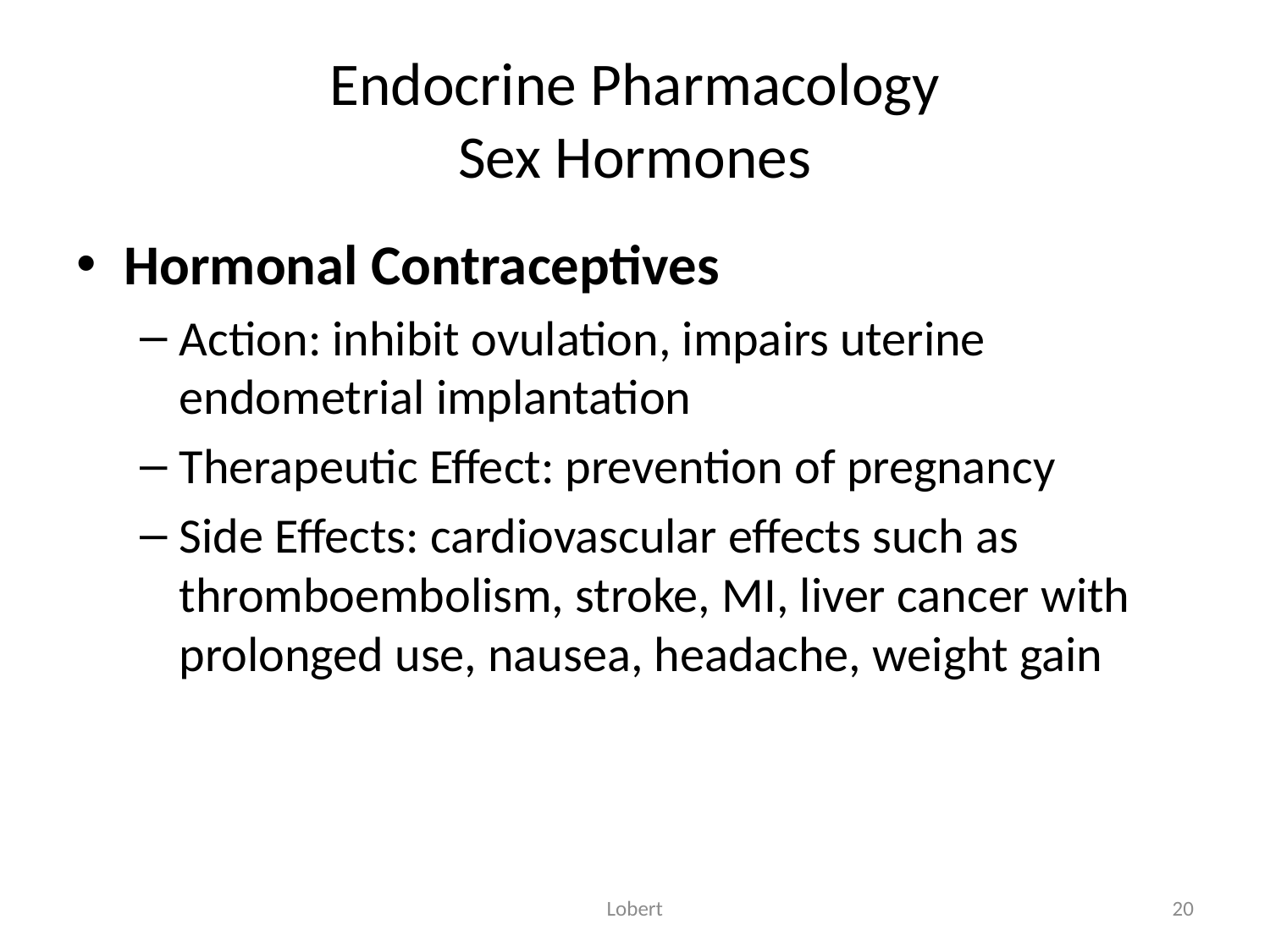

# Endocrine Pharmacology Sex Hormones
Hormonal Contraceptives
Action: inhibit ovulation, impairs uterine endometrial implantation
Therapeutic Effect: prevention of pregnancy
Side Effects: cardiovascular effects such as thromboembolism, stroke, MI, liver cancer with prolonged use, nausea, headache, weight gain
Lobert
20